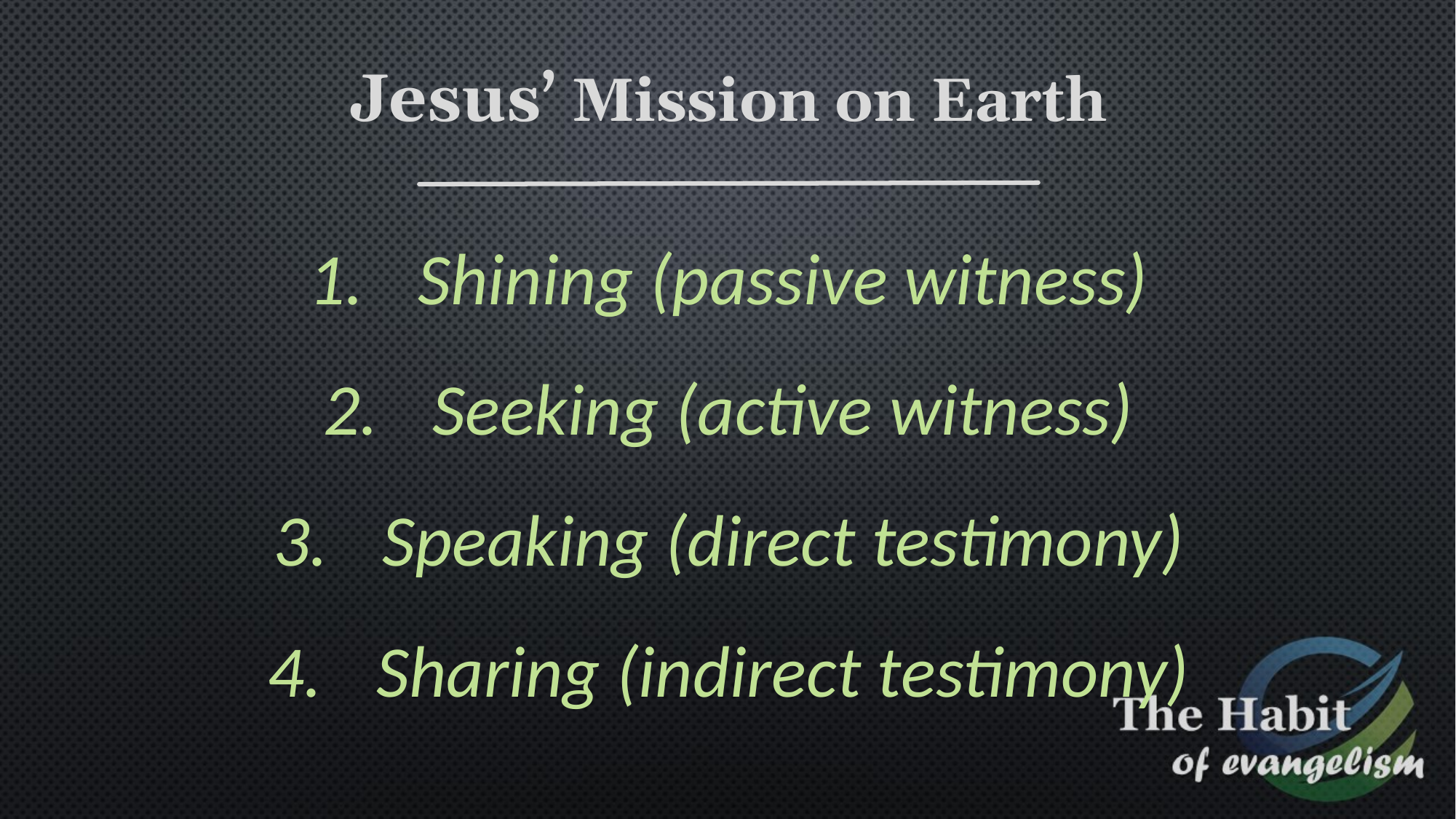

Jesus’ Mission on Earth
Shining (passive witness)
Seeking (active witness)
Speaking (direct testimony)
Sharing (indirect testimony)